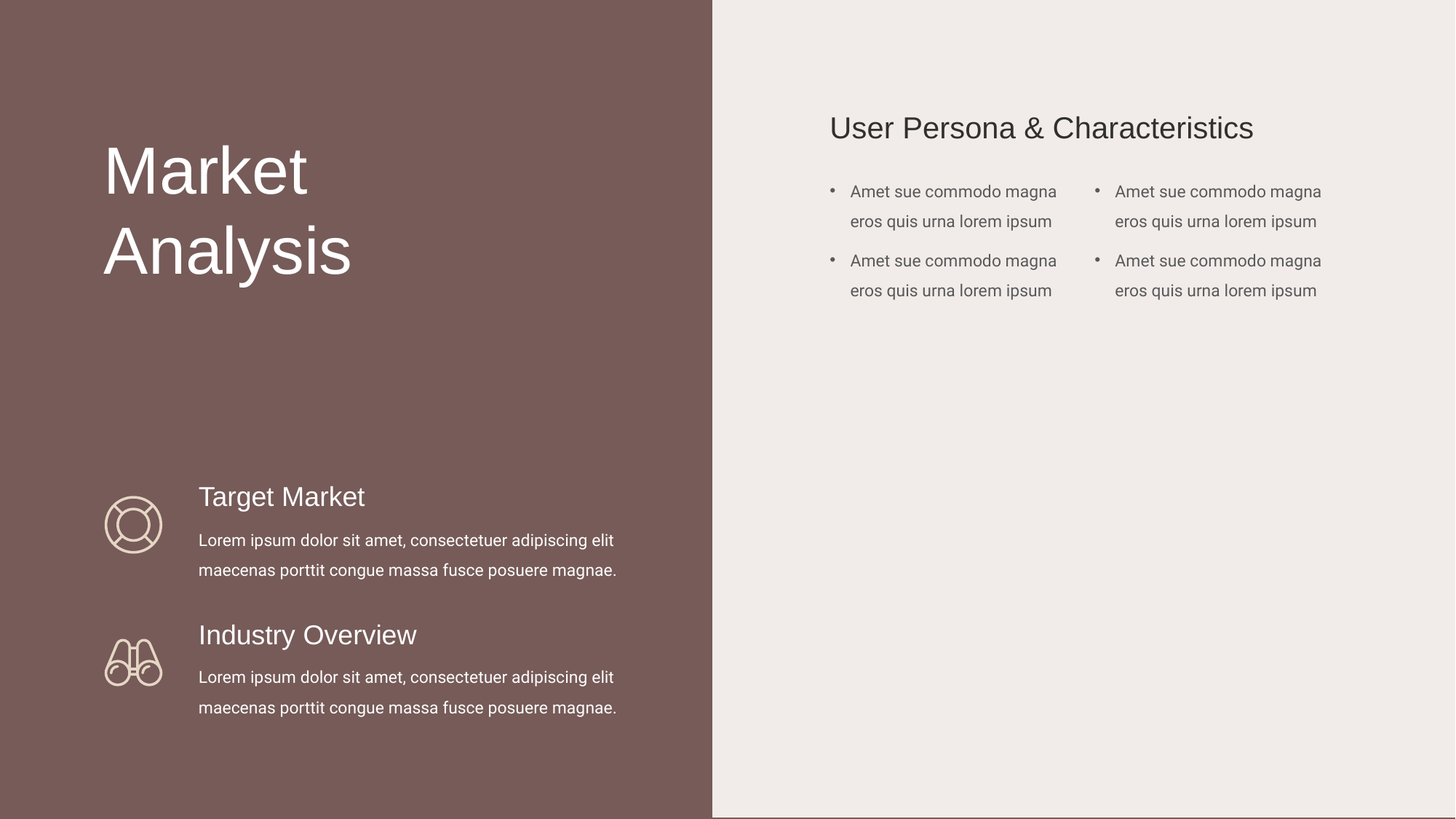

User Persona & Characteristics
Market Analysis
Amet sue commodo magna eros quis urna lorem ipsum
Amet sue commodo magna eros quis urna lorem ipsum
Amet sue commodo magna eros quis urna lorem ipsum
Amet sue commodo magna eros quis urna lorem ipsum

Target Market
Lorem ipsum dolor sit amet, consectetuer adipiscing elit maecenas porttit congue massa fusce posuere magnae.

Industry Overview
Lorem ipsum dolor sit amet, consectetuer adipiscing elit maecenas porttit congue massa fusce posuere magnae.